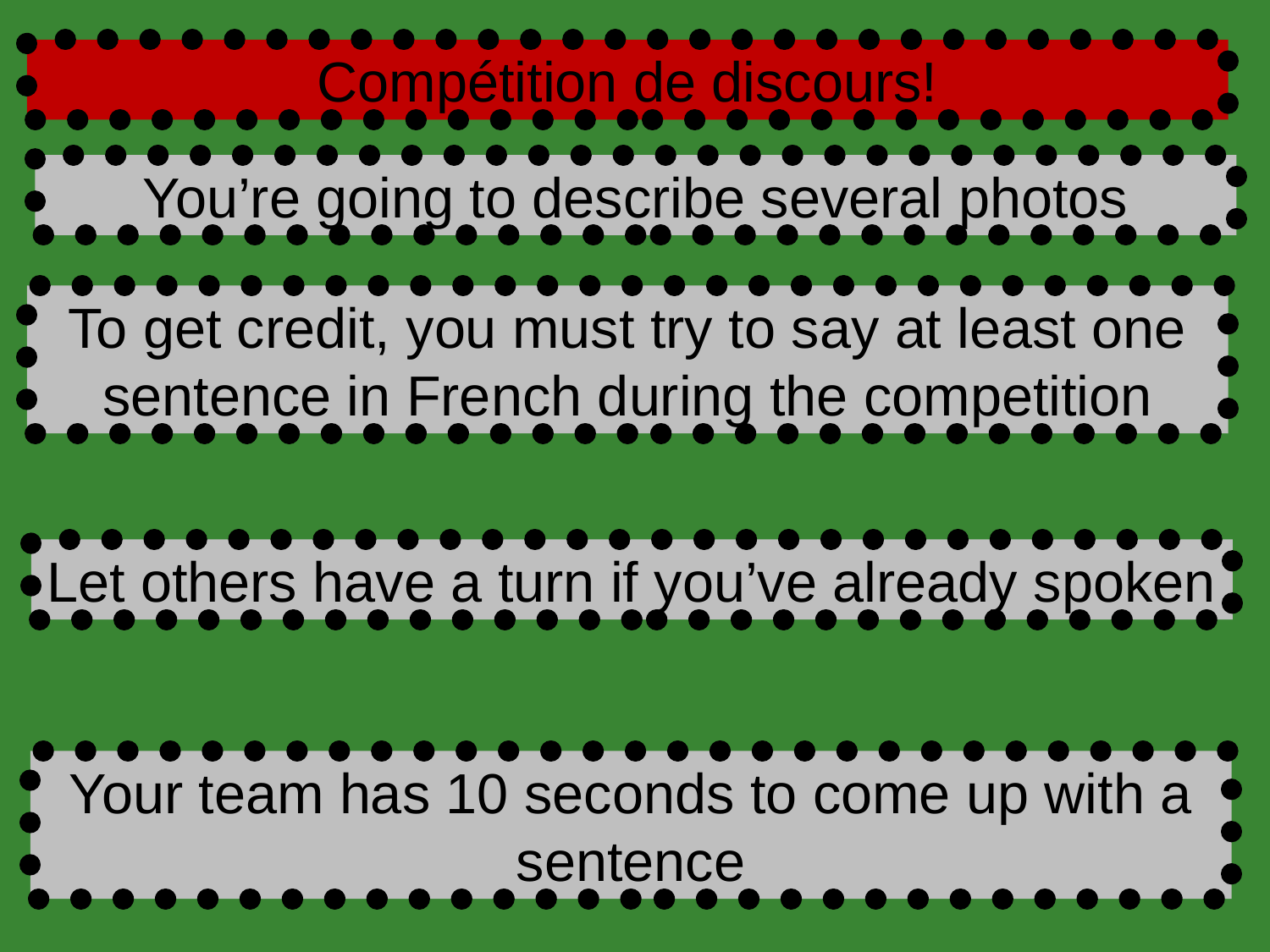

Compétition de discours!
You’re going to describe several photos
To get credit, you must try to say at least one sentence in French during the competition
Let others have a turn if you’ve already spoken
Your team has 10 seconds to come up with a sentence